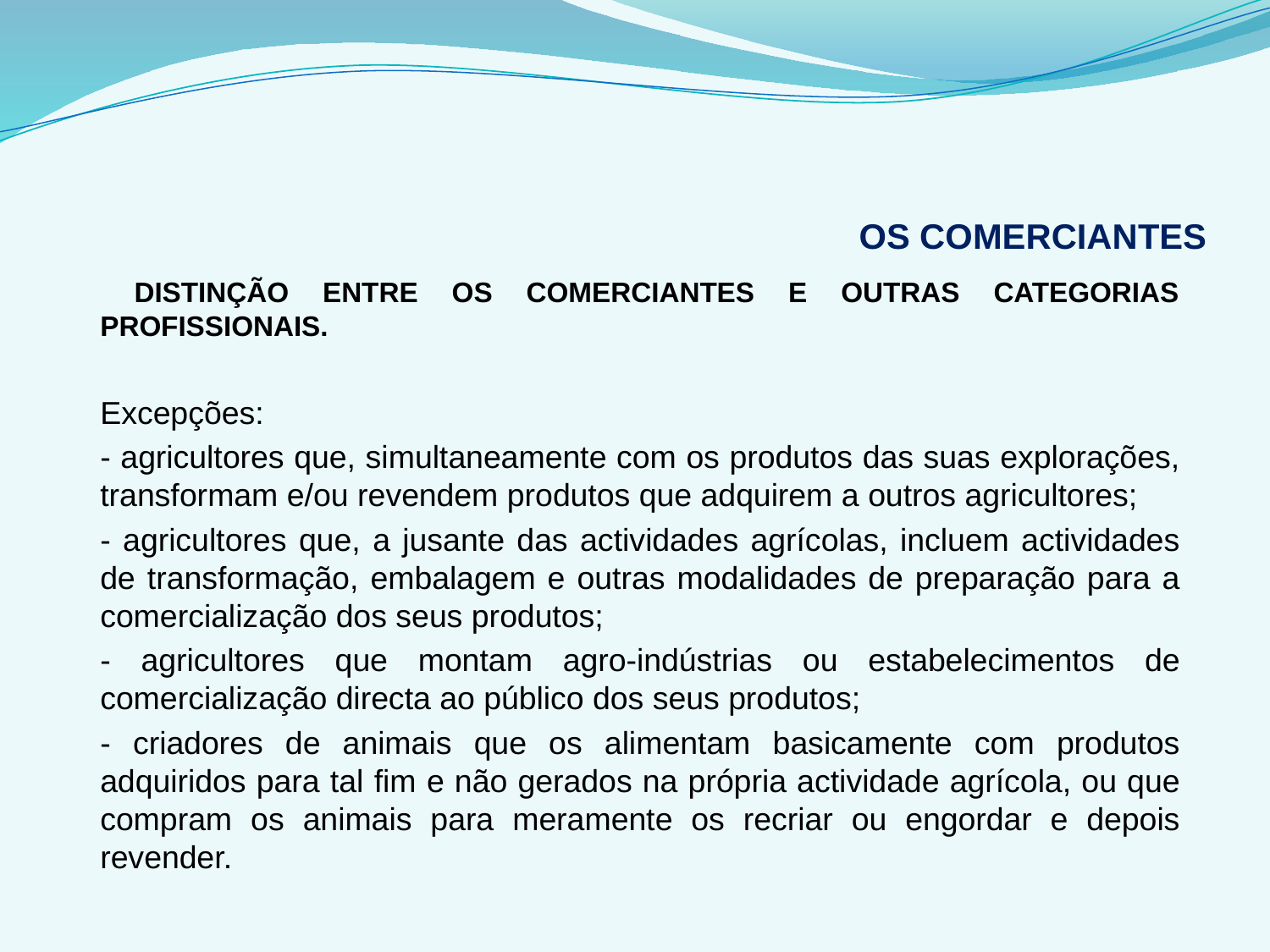

# OS COMERCIANTES
	 DISTINÇÃO ENTRE OS COMERCIANTES E OUTRAS CATEGORIAS PROFISSIONAIS.

	Excepções:
	- agricultores que, simultaneamente com os produtos das suas explorações, transformam e/ou revendem produtos que adquirem a outros agricultores;
	- agricultores que, a jusante das actividades agrícolas, incluem actividades de transformação, embalagem e outras modalidades de preparação para a comercialização dos seus produtos;
	- agricultores que montam agro-indústrias ou estabelecimentos de comercialização directa ao público dos seus produtos;
	- criadores de animais que os alimentam basicamente com produtos adquiridos para tal fim e não gerados na própria actividade agrícola, ou que compram os animais para meramente os recriar ou engordar e depois revender.